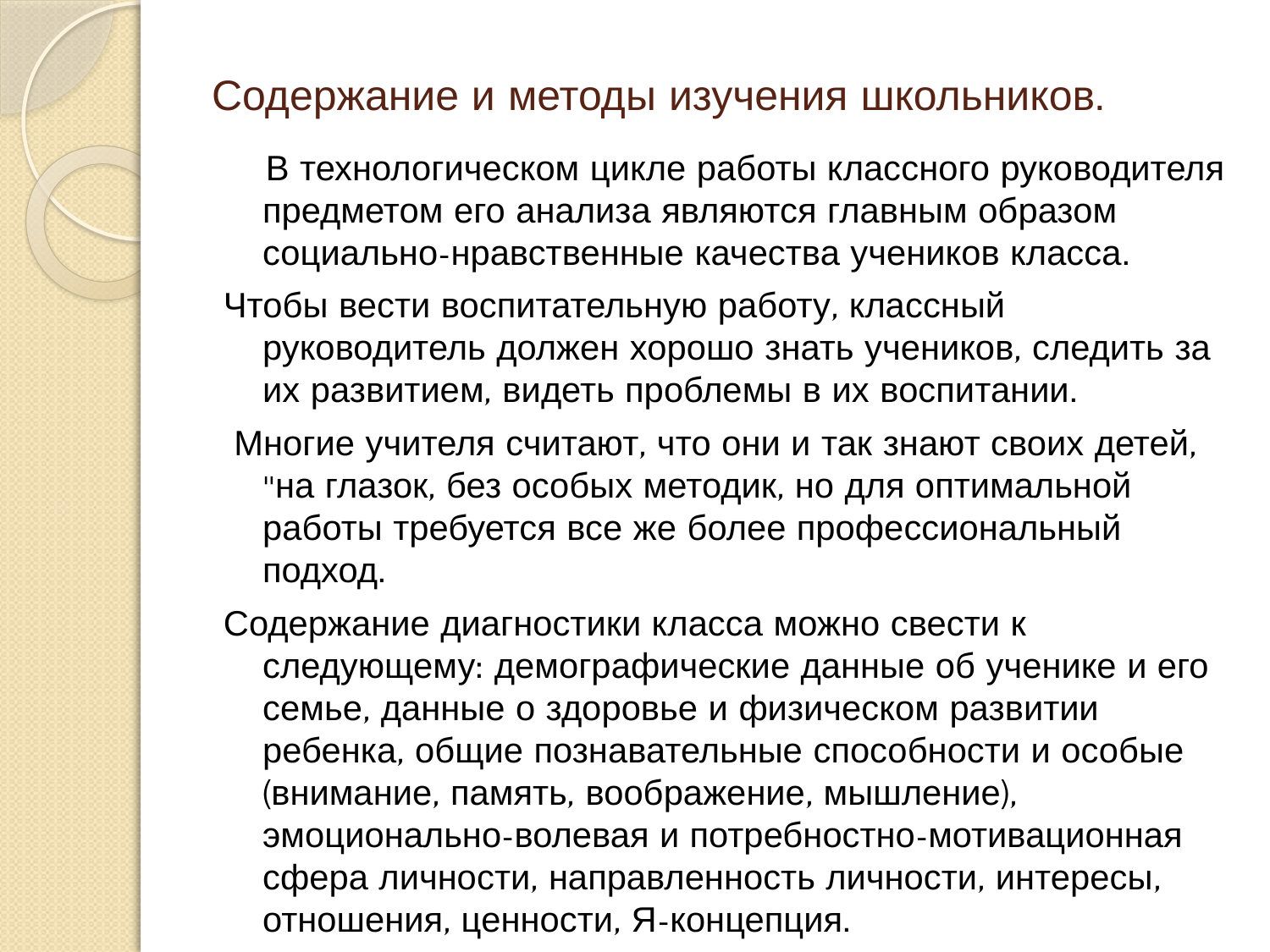

# Содержание и методы изучения школьников.
    В технологическом цикле работы классного руководителя предметом его анализа являются главным образом социально-нравственные качества учеников класса.
Чтобы вести воспитательную работу, классный руководитель должен хорошо знать учеников, следить за их развитием, видеть проблемы в их воспитании.
 Многие учителя считают, что они и так знают своих детей, "на глазок, без особых методик, но для оптимальной работы требуется все же более профессиональный подход.
Содержание диагностики класса можно свести к следующему: демографические данные об ученике и его семье, данные о здоровье и физическом развитии ребенка, общие познавательные способности и особые (внимание, память, воображение, мышление), эмоционально-волевая и потребностно-мотивационная сфера личности, направленность личности, интересы, отношения, ценности, Я-концепция.